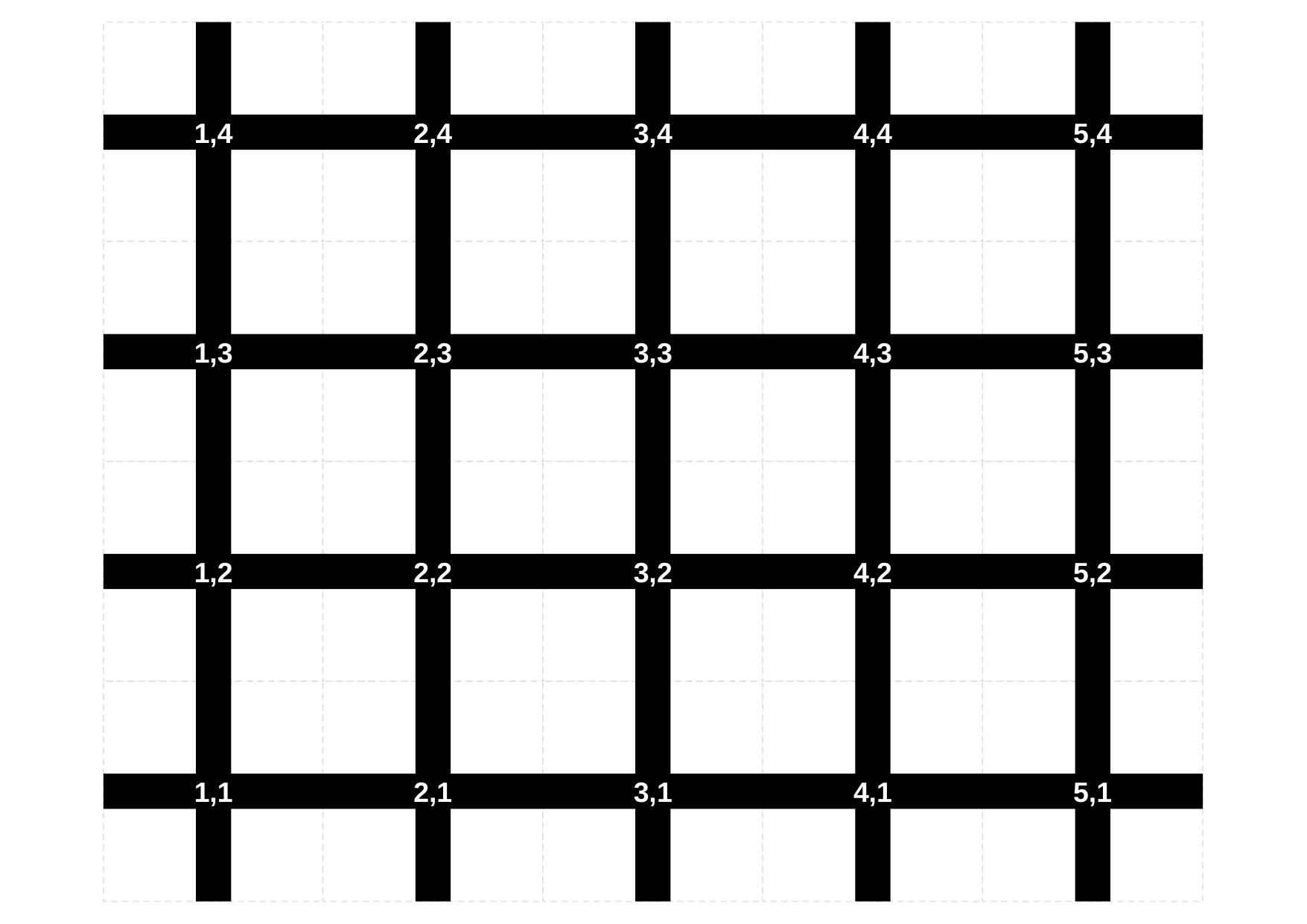

1,4

2,4

3,4

4,4

5,4

1,3

2,3

3,3

4,3

5,3

1,2

2,2

3,2

4,2

5,2

1,1

2,1

3,1

4,1

5,1